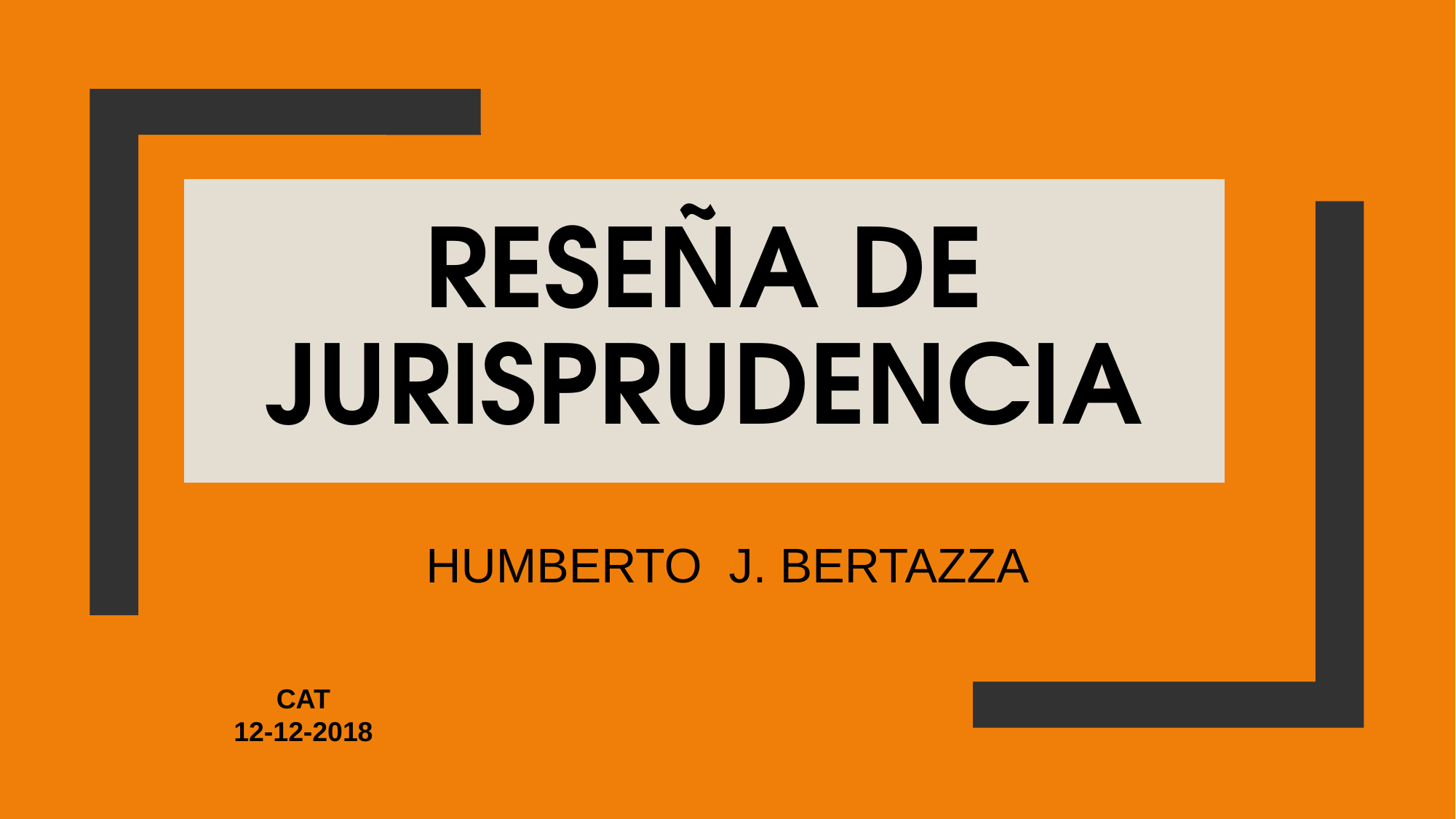

# RESEÑA DE JURISPRUDENCIA
HUMBERTO  J. BERTAZZA
CAT
12-12-2018